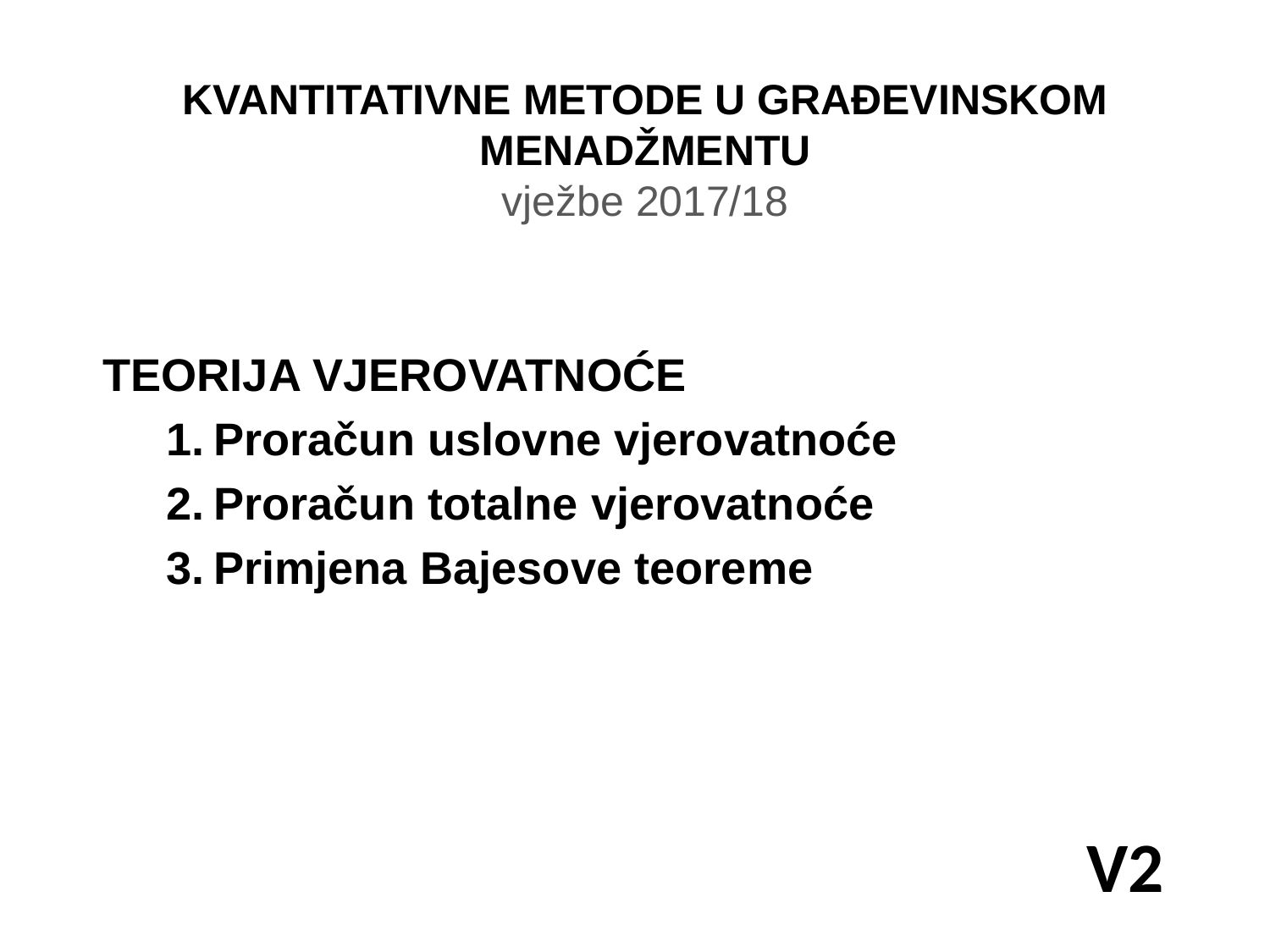

KVANTITATIVNE METODE U GRAĐEVINSKOM MENADŽMENTU
vježbe 2017/18
TEORIJA VJEROVATNOĆE
Proračun uslovne vjerovatnoće
Proračun totalne vjerovatnoće
Primjena Bajesove teoreme
V2